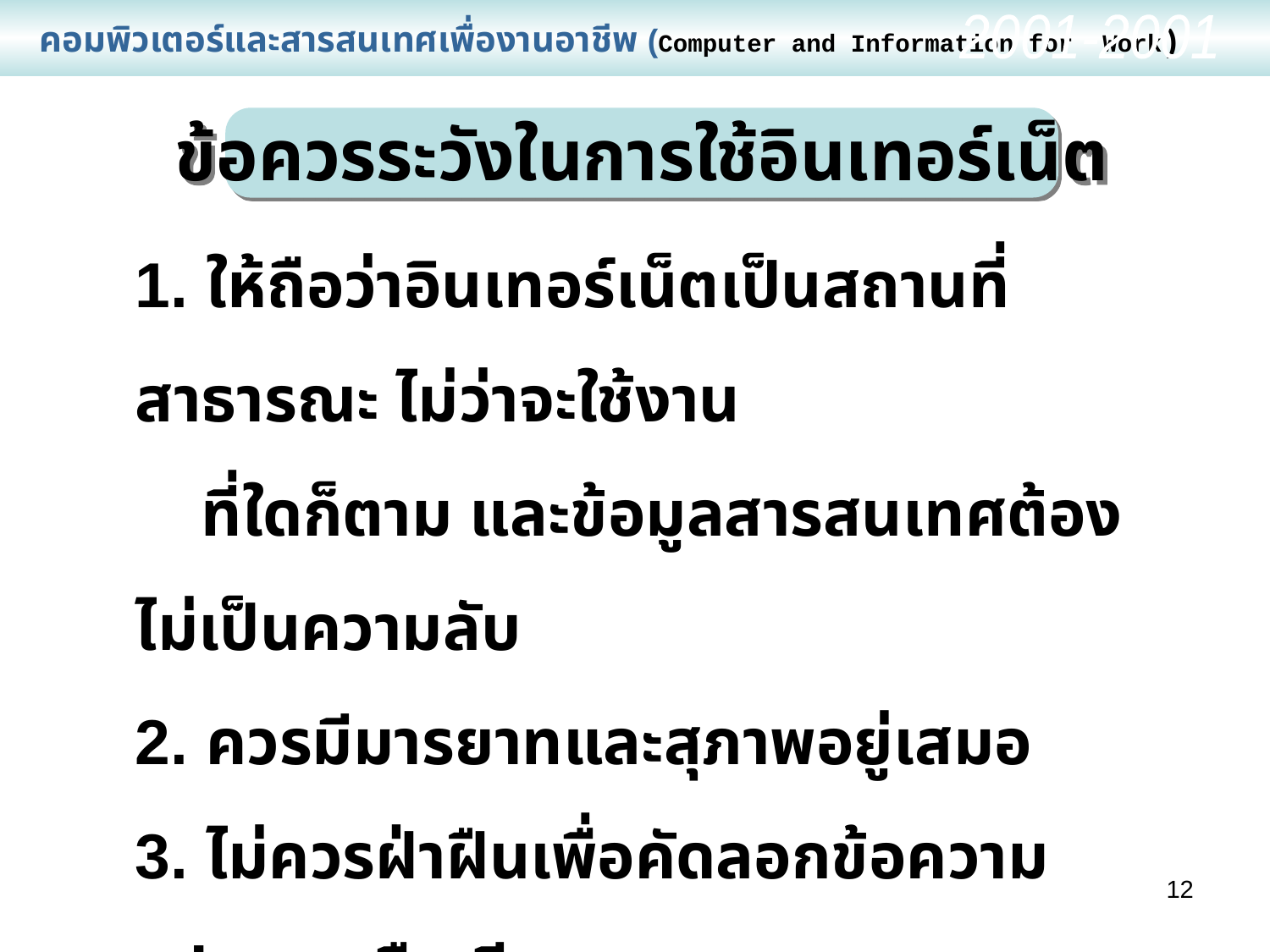

คอมพิวเตอร์และสารสนเทศเพื่องานอาชีพ (Computer and Information for  Work)
2001-2001
ข้อควรระวังในการใช้อินเทอร์เน็ต
1. ให้ถือว่าอินเทอร์เน็ตเป็นสถานที่สาธารณะ ไม่ว่าจะใช้งาน
    ที่ใดก็ตาม และข้อมูลสารสนเทศต้องไม่เป็นความลับ
2. ควรมีมารยาทและสุภาพอยู่เสมอ
3. ไม่ควรฝ่าฝืนเพื่อคัดลอกข้อความ รูปภาพ หรือเสียงของ
    บางเว็บไซต์ที่มีการสงวนสิทธิ์
12